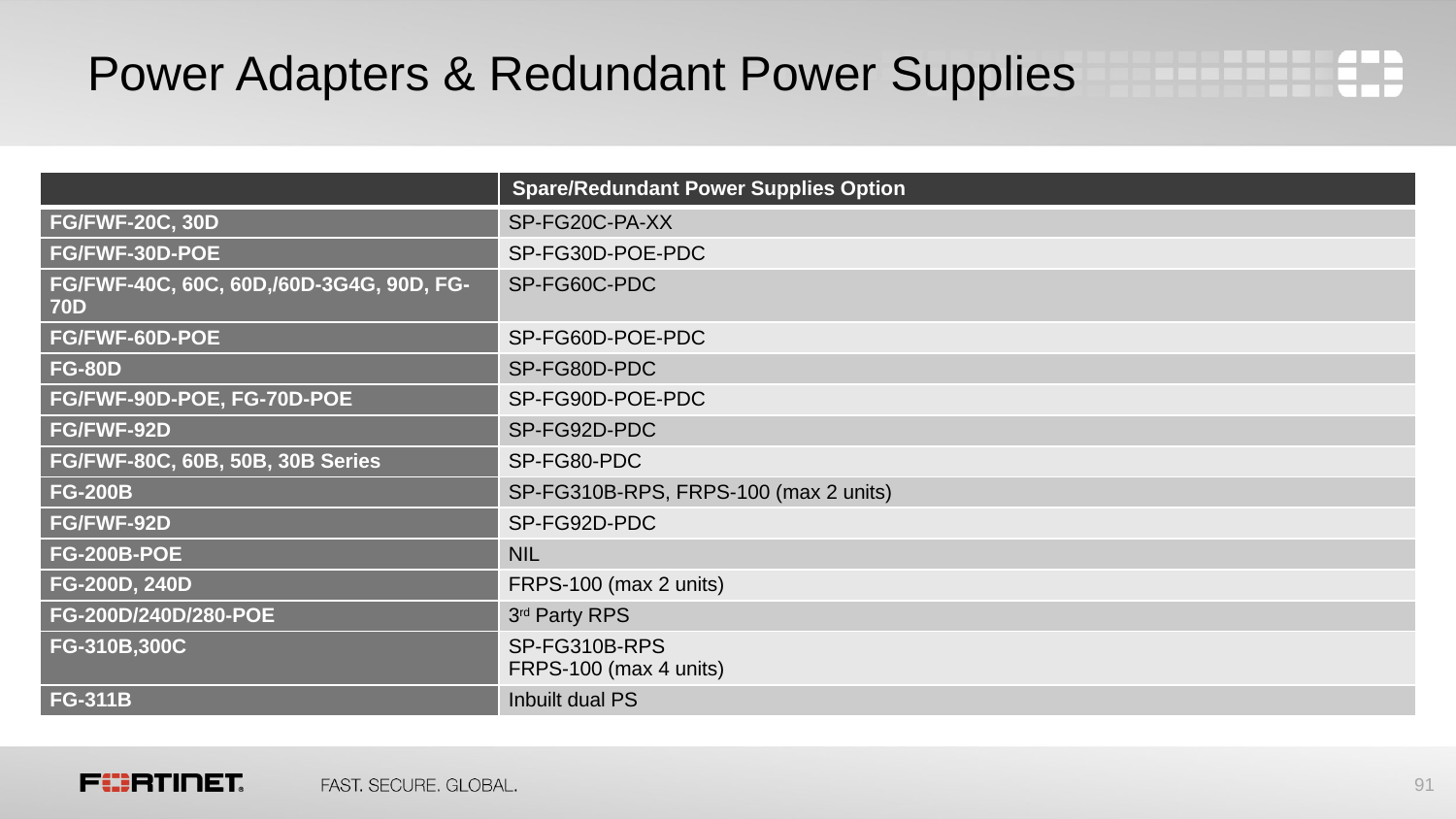

# Power Adapters & Redundant Power Supplies
|  | Spare/Redundant Power Supplies Option |
| --- | --- |
| FG/FWF-20C, 30D | SP-FG20C-PA-XX |
| FG/FWF-30D-POE | SP-FG30D-POE-PDC |
| FG/FWF-40C, 60C, 60D,/60D-3G4G, 90D, FG-70D | SP-FG60C-PDC |
| FG/FWF-60D-POE | SP-FG60D-POE-PDC |
| FG-80D | SP-FG80D-PDC |
| FG/FWF-90D-POE, FG-70D-POE | SP-FG90D-POE-PDC |
| FG/FWF-92D | SP-FG92D-PDC |
| FG/FWF-80C, 60B, 50B, 30B Series | SP-FG80-PDC |
| FG-200B | SP-FG310B-RPS, FRPS-100 (max 2 units) |
| FG/FWF-92D | SP-FG92D-PDC |
| FG-200B-POE | NIL |
| FG-200D, 240D | FRPS-100 (max 2 units) |
| FG-200D/240D/280-POE | 3rd Party RPS |
| FG-310B,300C | SP-FG310B-RPS FRPS-100 (max 4 units) |
| FG-311B | Inbuilt dual PS |